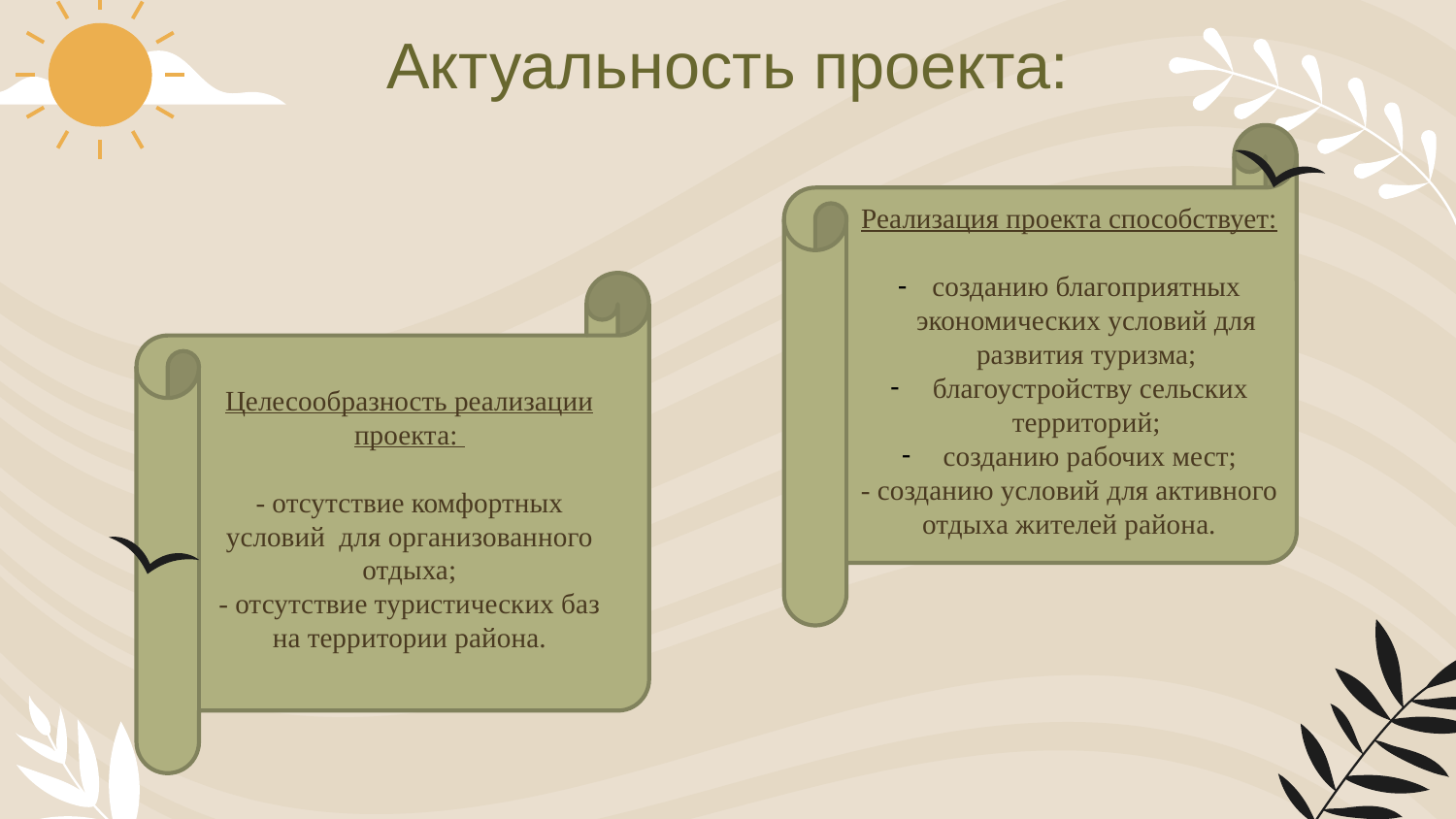

# Актуальность проекта:

Реализация проекта способствует:

созданию благоприятных экономических условий для развития туризма;
 благоустройству сельских территорий;
 созданию рабочих мест;
- созданию условий для активного отдыха жителей района.

Целесообразность реализации проекта:

- отсутствие комфортных условий  для организованного отдыха;
- отсутствие туристических баз на территории района.